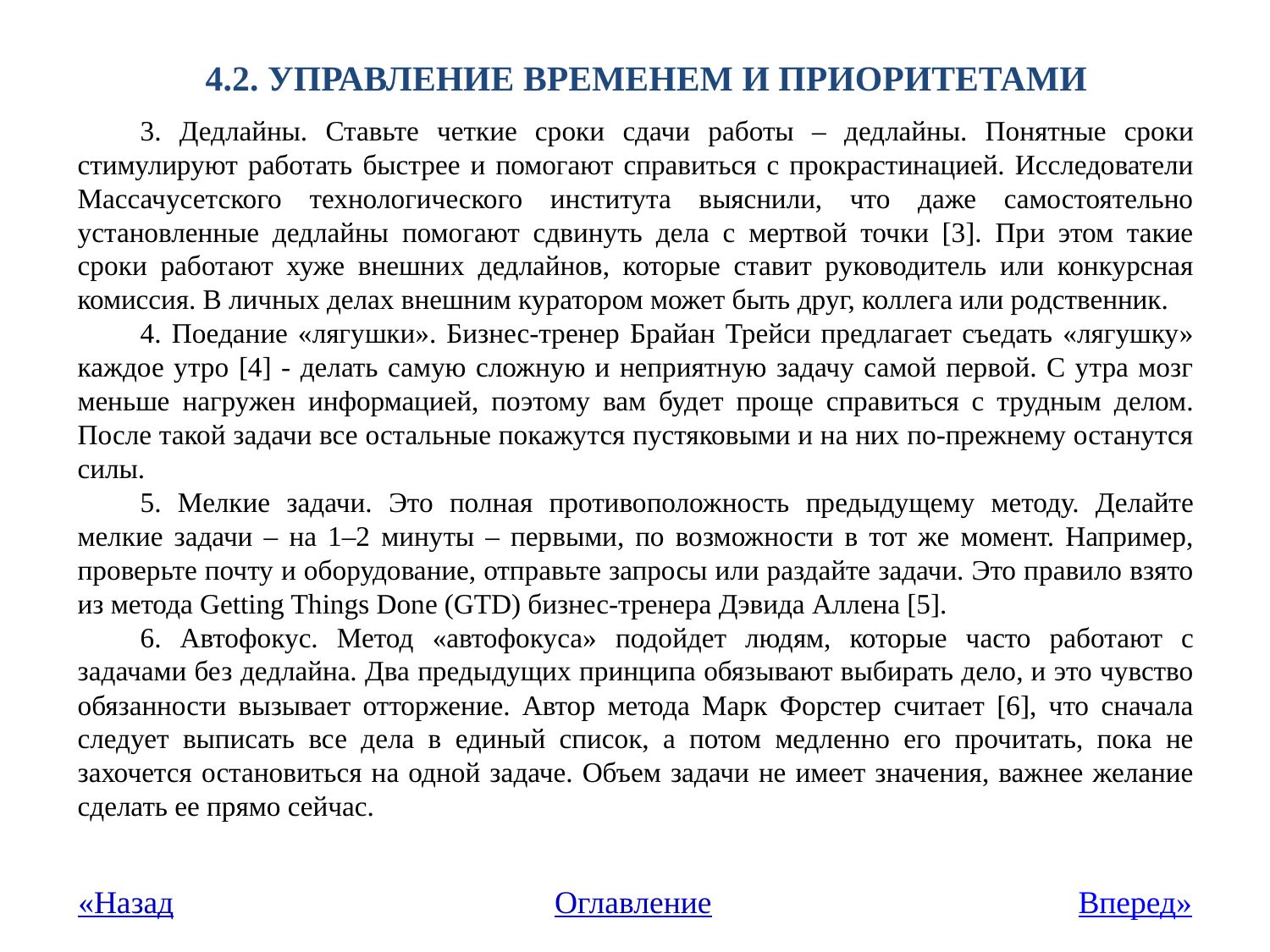

# 4.2. УПРАВЛЕНИЕ ВРЕМЕНЕМ И ПРИОРИТЕТАМИ
3. Дедлайны. Ставьте четкие сроки сдачи работы – дедлайны. Понятные сроки стимулируют работать быстрее и помогают справиться с прокрастинацией. Исследователи Массачусетского технологического института выяснили, что даже самостоятельно установленные дедлайны помогают сдвинуть дела с мертвой точки [3]. При этом такие сроки работают хуже внешних дедлайнов, которые ставит руководитель или конкурсная комиссия. В личных делах внешним куратором может быть друг, коллега или родственник.
4. Поедание «лягушки». Бизнес-тренер Брайан Трейси предлагает съедать «лягушку» каждое утро [4] - делать самую сложную и неприятную задачу самой первой. С утра мозг меньше нагружен информацией, поэтому вам будет проще справиться с трудным делом. После такой задачи все остальные покажутся пустяковыми и на них по-прежнему останутся силы.
5. Мелкие задачи. Это полная противоположность предыдущему методу. Делайте мелкие задачи – на 1–2 минуты – первыми, по возможности в тот же момент. Например, проверьте почту и оборудование, отправьте запросы или раздайте задачи. Это правило взято из метода Getting Things Done (GTD) бизнес-тренера Дэвида Аллена [5].
6. Автофокус. Метод «автофокуса» подойдет людям, которые часто работают с задачами без дедлайна. Два предыдущих принципа обязывают выбирать дело, и это чувство обязанности вызывает отторжение. Автор метода Марк Форстер считает [6], что сначала следует выписать все дела в единый список, а потом медленно его прочитать, пока не захочется остановиться на одной задаче. Объем задачи не имеет значения, важнее желание сделать ее прямо сейчас.
«Назад
Оглавление
Вперед»